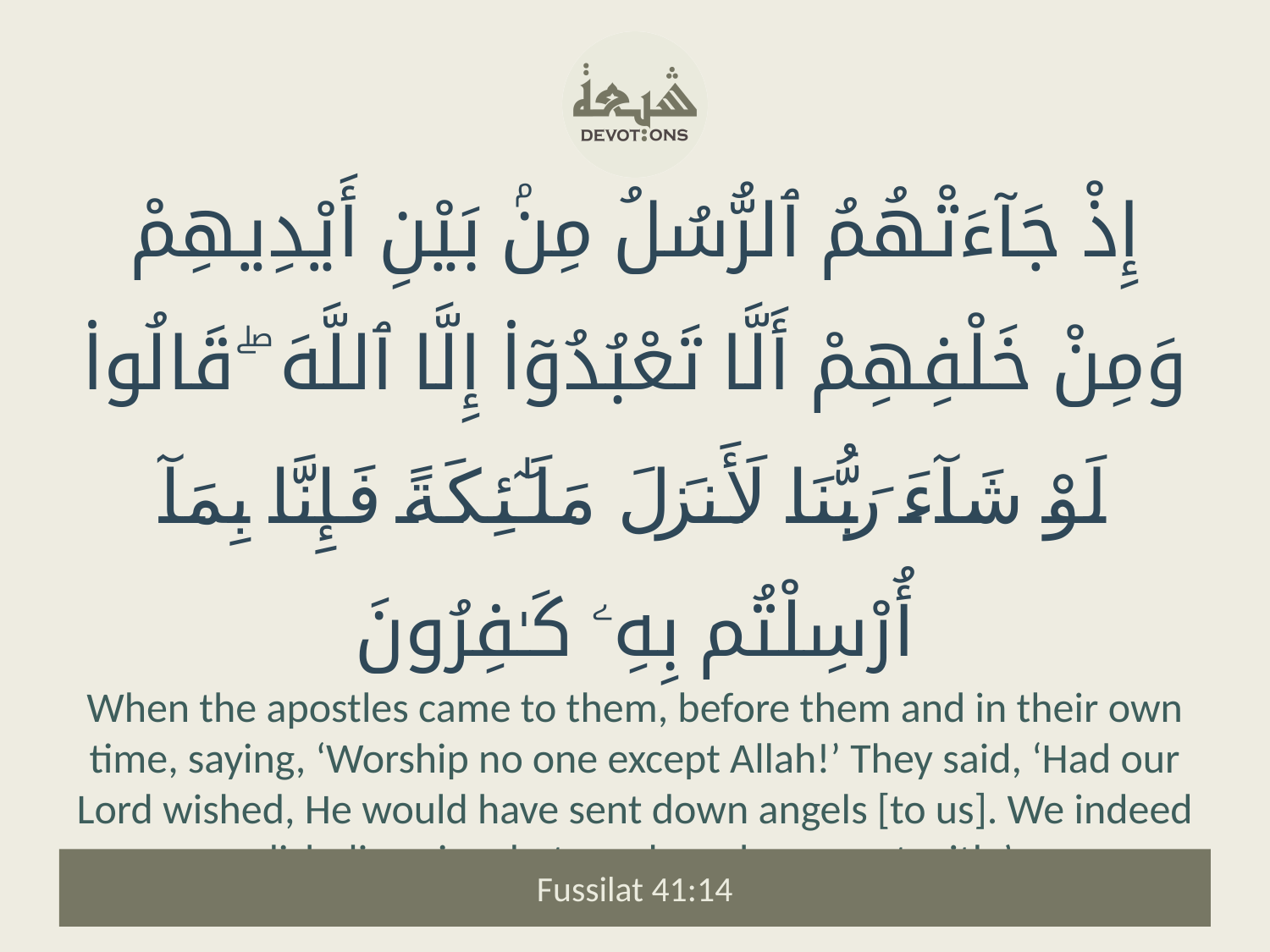

إِذْ جَآءَتْهُمُ ٱلرُّسُلُ مِنۢ بَيْنِ أَيْدِيهِمْ وَمِنْ خَلْفِهِمْ أَلَّا تَعْبُدُوٓا۟ إِلَّا ٱللَّهَ ۖ قَالُوا۟ لَوْ شَآءَ رَبُّنَا لَأَنزَلَ مَلَـٰٓئِكَةً فَإِنَّا بِمَآ أُرْسِلْتُم بِهِۦ كَـٰفِرُونَ
When the apostles came to them, before them and in their own time, saying, ‘Worship no one except Allah!’ They said, ‘Had our Lord wished, He would have sent down angels [to us]. We indeed disbelieve in what you have been sent with.’
Fussilat 41:14